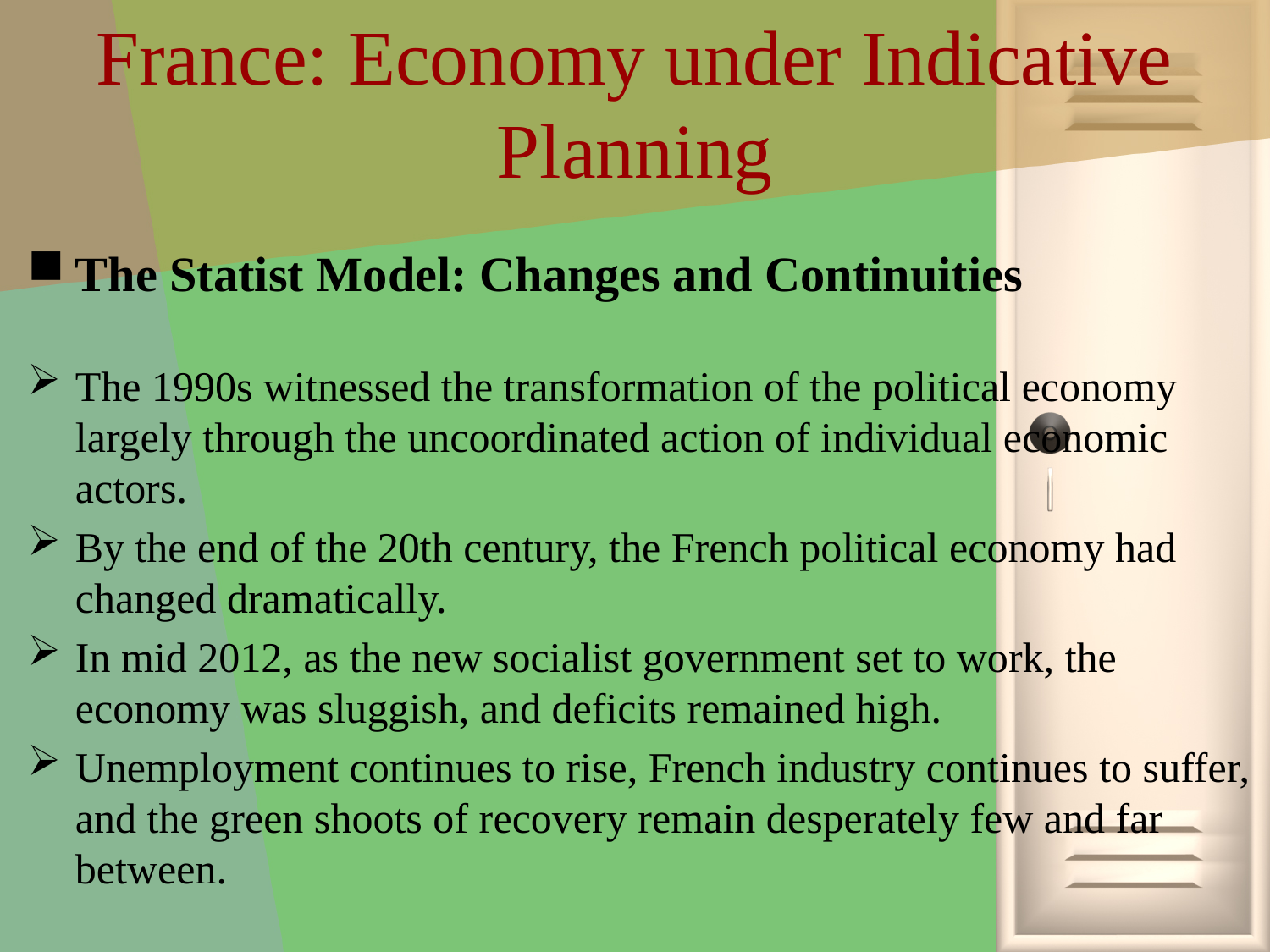

# France: Economy under Indicative Planning
The Statist Model: Changes and Continuities

The 1990s witnessed the transformation of the political economy largely through the uncoordinated action of individual economic actors.
By the end of the 20th century, the French political economy had changed dramatically.
In mid 2012, as the new socialist government set to work, the economy was sluggish, and deficits remained high.
Unemployment continues to rise, French industry continues to suffer, and the green shoots of recovery remain desperately few and far between.